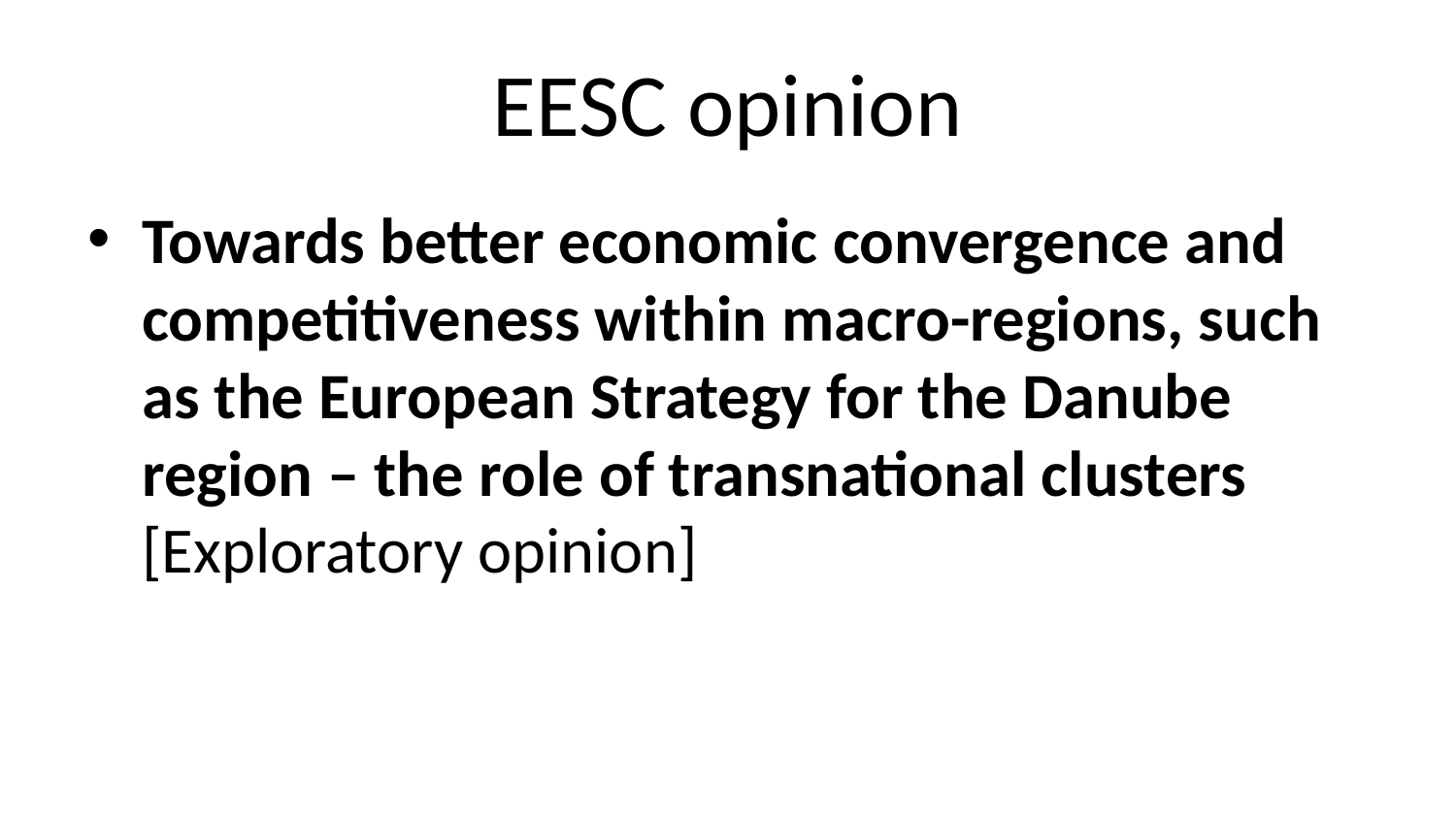

# EESC opinion
Towards better economic convergence and competitiveness within macro-regions, such as the European Strategy for the Danube region – the role of transnational clusters
[Exploratory opinion]